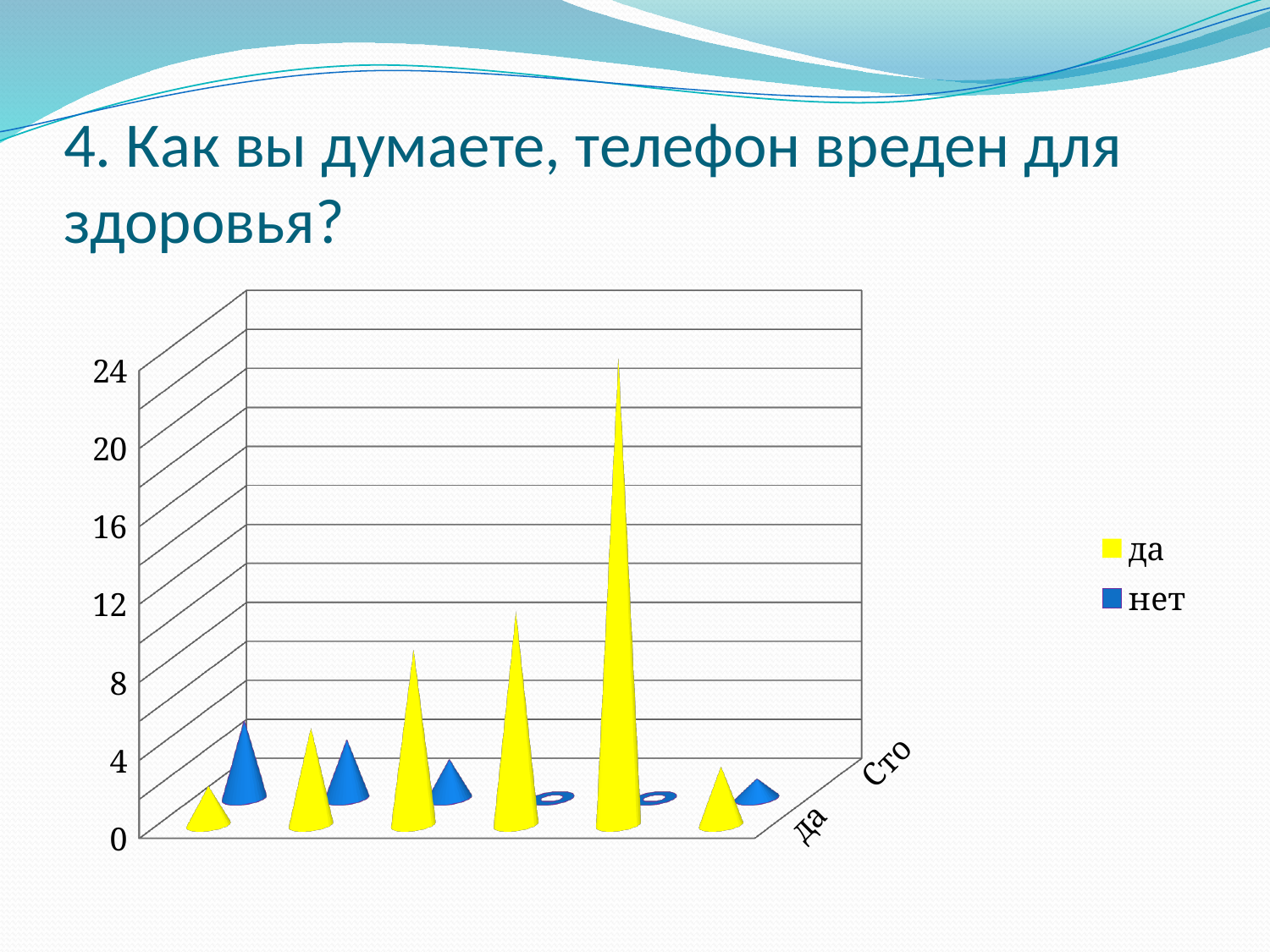

# 4. Как вы думаете, телефон вреден для здоровья?

[unsupported chart]